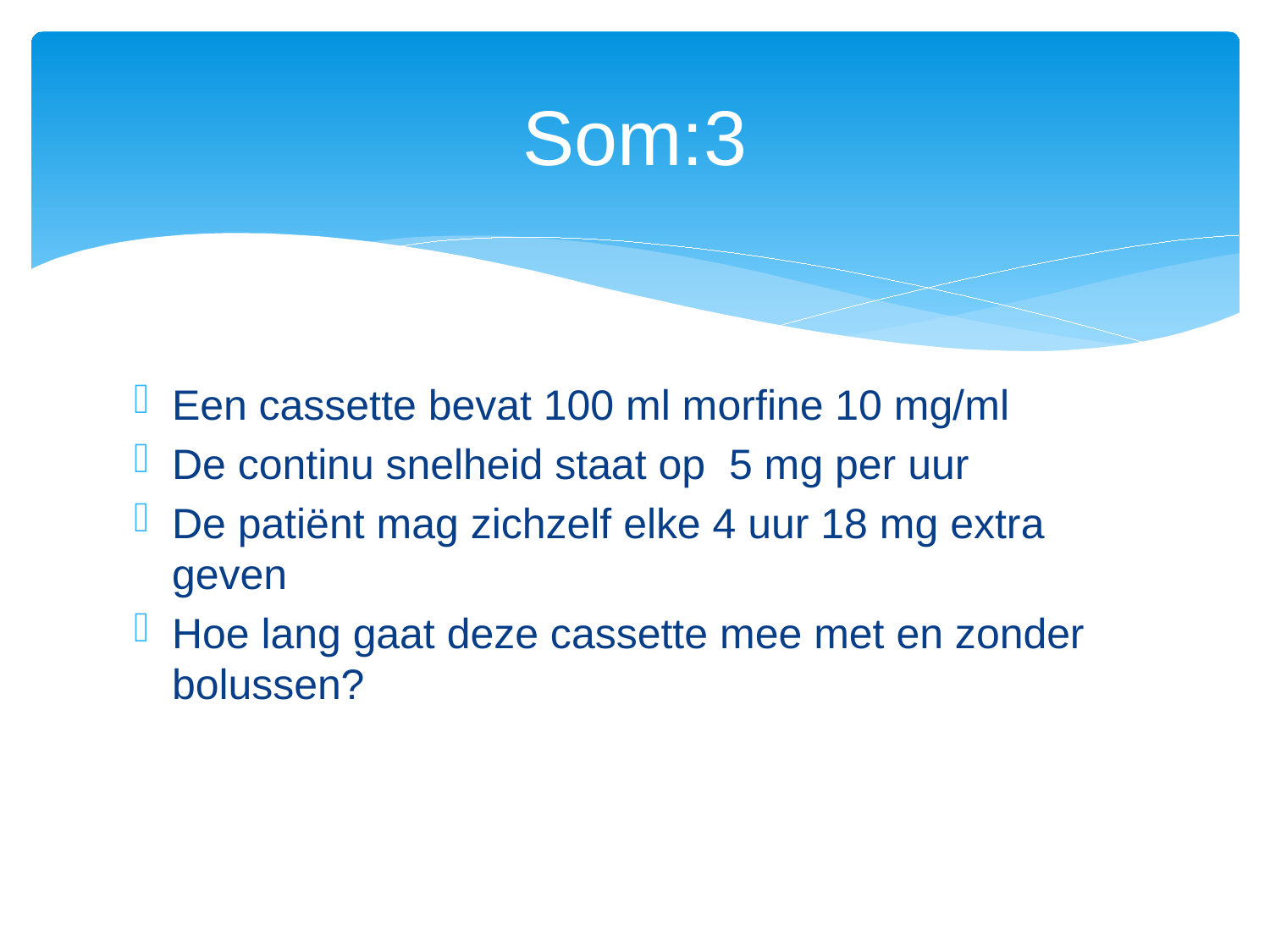

# Som:3
Een cassette bevat 100 ml morfine 10 mg/ml
De continu snelheid staat op  5 mg per uur
De patiënt mag zichzelf elke 4 uur 18 mg extra geven
Hoe lang gaat deze cassette mee met en zonder bolussen?